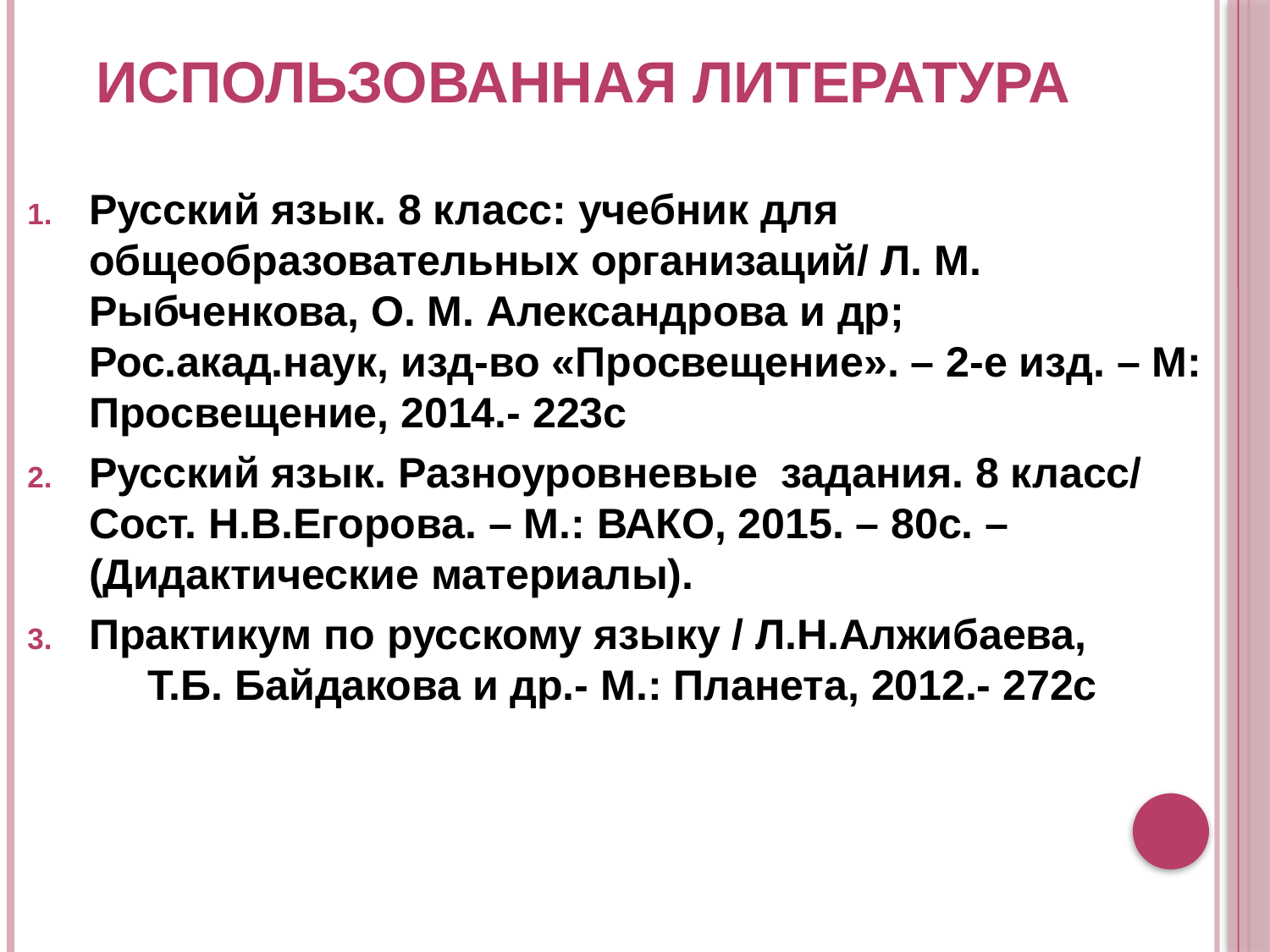

# Использованная литература
Русский язык. 8 класс: учебник для общеобразовательных организаций/ Л. М. Рыбченкова, О. М. Александрова и др; Рос.акад.наук, изд-во «Просвещение». – 2-е изд. – М: Просвещение, 2014.- 223с
Русский язык. Разноуровневые  задания. 8 класс/ Сост. Н.В.Егорова. – М.: ВАКО, 2015. – 80с. – (Дидактические материалы).
Практикум по русскому языку / Л.Н.Алжибаева,               Т.Б. Байдакова и др.- М.: Планета, 2012.- 272с